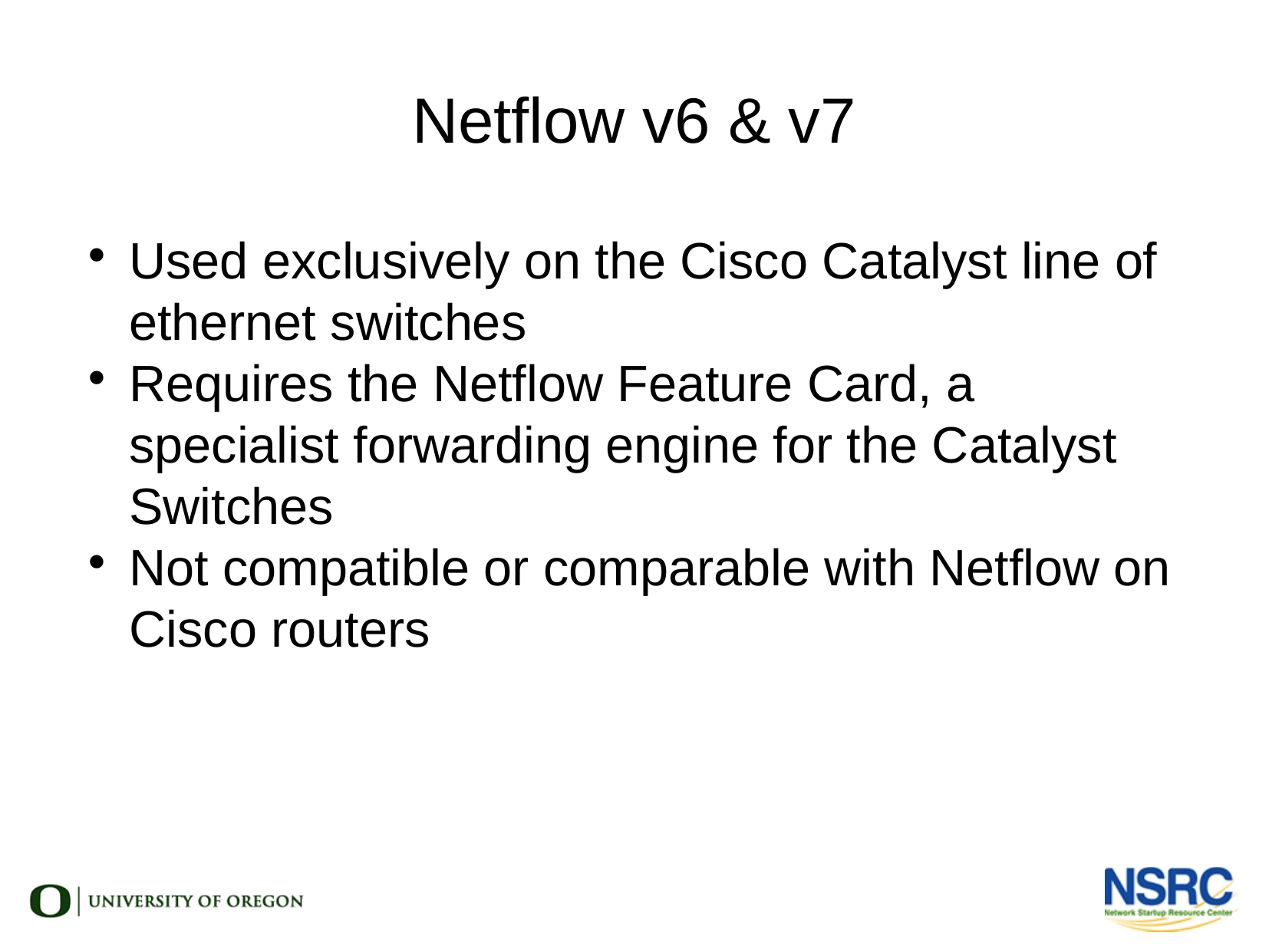

Netflow v6 & v7
Used exclusively on the Cisco Catalyst line of ethernet switches
Requires the Netflow Feature Card, a specialist forwarding engine for the Catalyst Switches
Not compatible or comparable with Netflow on Cisco routers